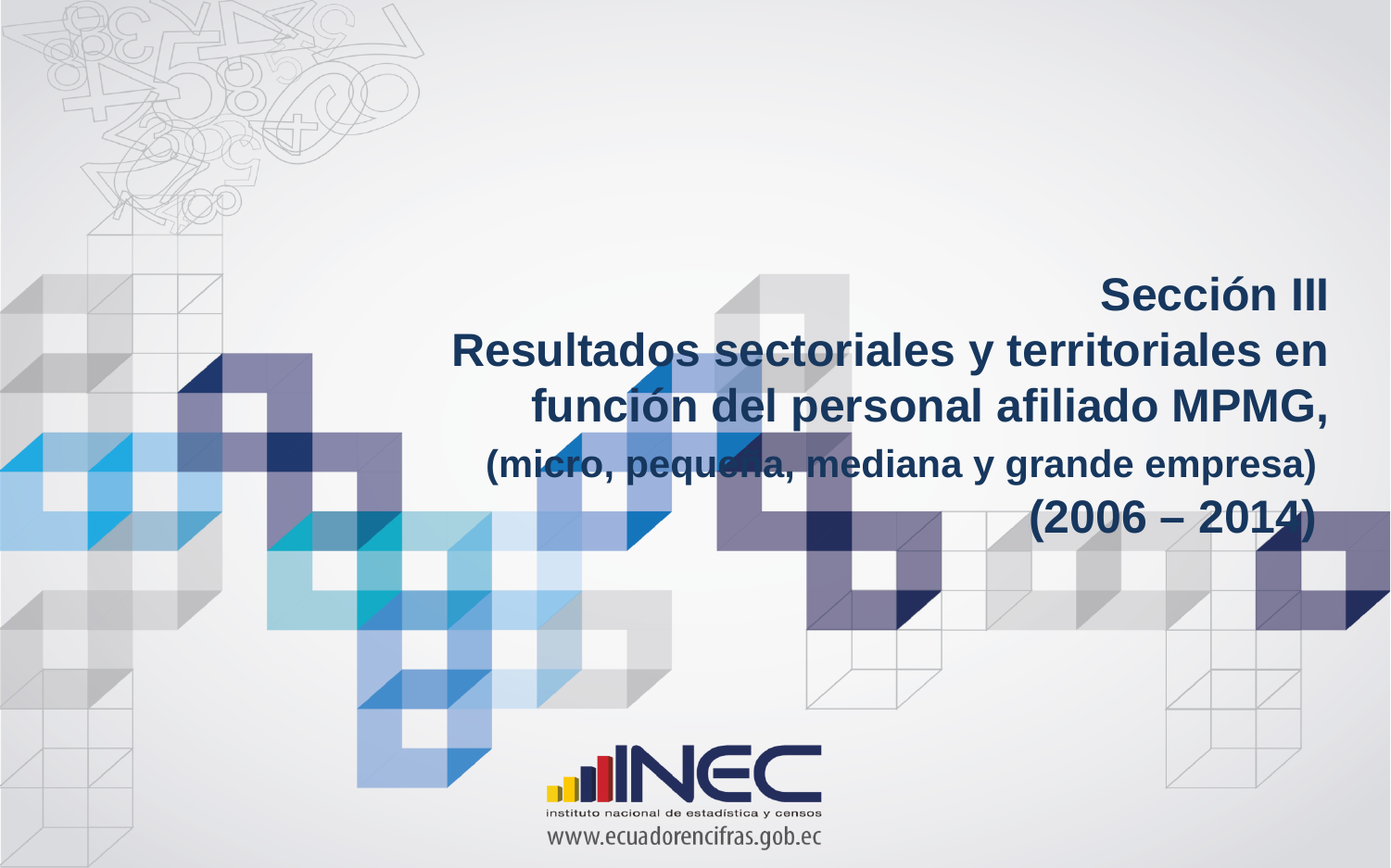

Sección III
Resultados sectoriales y territoriales en función del personal afiliado MPMG,
(micro, pequeña, mediana y grande empresa)
(2006 – 2014)